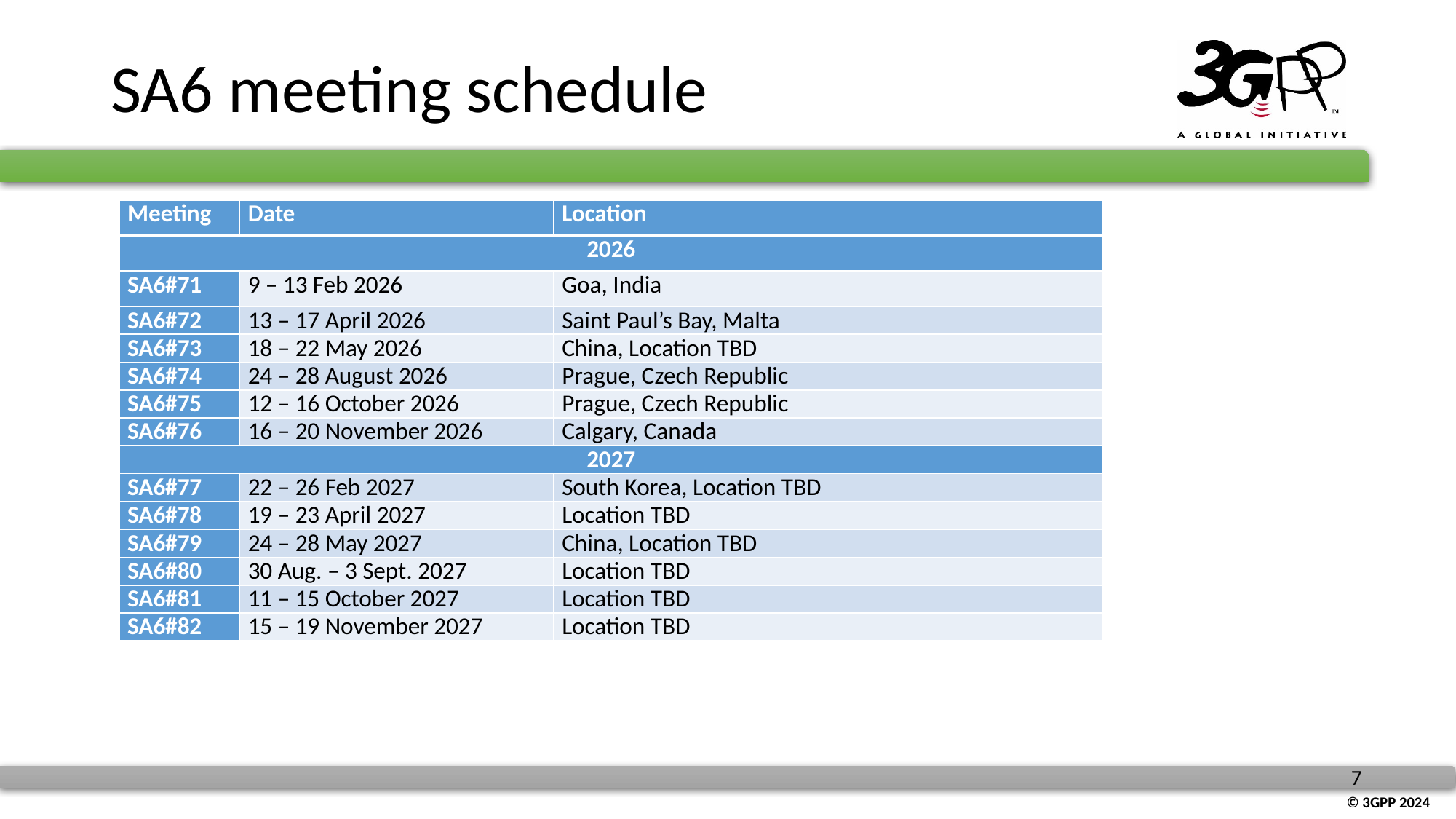

# SA6 meeting schedule
| Meeting | Date | Location |
| --- | --- | --- |
| 2026 |  |  |
| SA6#71 | 9 – 13 Feb 2026 | Goa, India |
| SA6#72 | 13 – 17 April 2026 | Saint Paul’s Bay, Malta |
| SA6#73 | 18 – 22 May 2026 | China, Location TBD |
| SA6#74 | 24 – 28 August 2026 | Prague, Czech Republic |
| SA6#75 | 12 – 16 October 2026 | Prague, Czech Republic |
| SA6#76 | 16 – 20 November 2026 | Calgary, Canada |
| 2027 |  |  |
| SA6#77 | 22 – 26 Feb 2027 | South Korea, Location TBD |
| SA6#78 | 19 – 23 April 2027 | Location TBD |
| SA6#79 | 24 – 28 May 2027 | China, Location TBD |
| SA6#80 | 30 Aug. – 3 Sept. 2027 | Location TBD |
| SA6#81 | 11 – 15 October 2027 | Location TBD |
| SA6#82 | 15 – 19 November 2027 | Location TBD |